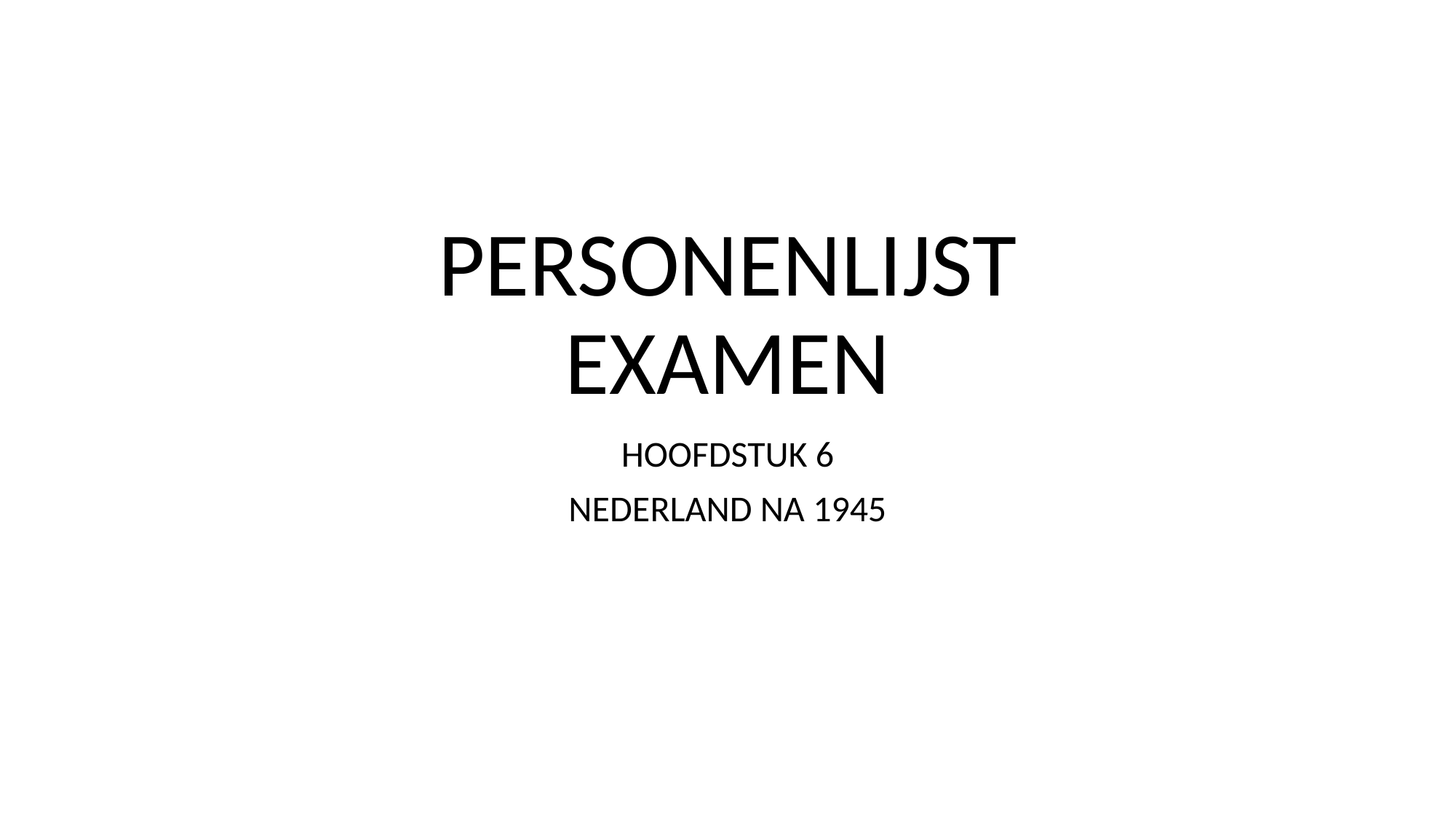

# PERSONENLIJST EXAMEN
HOOFDSTUK 6
NEDERLAND NA 1945